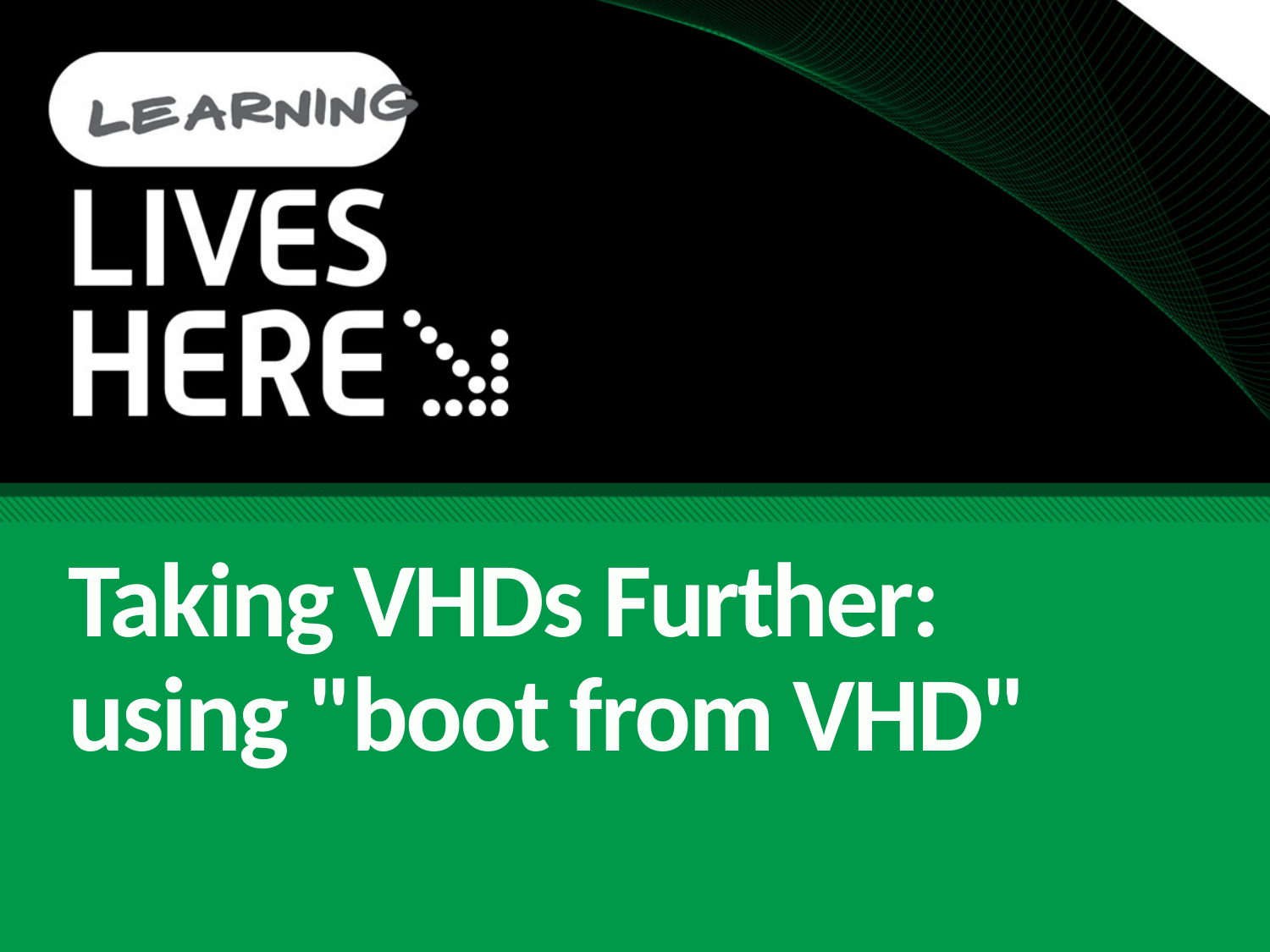

# Taking VHDs Further: using "boot from VHD"